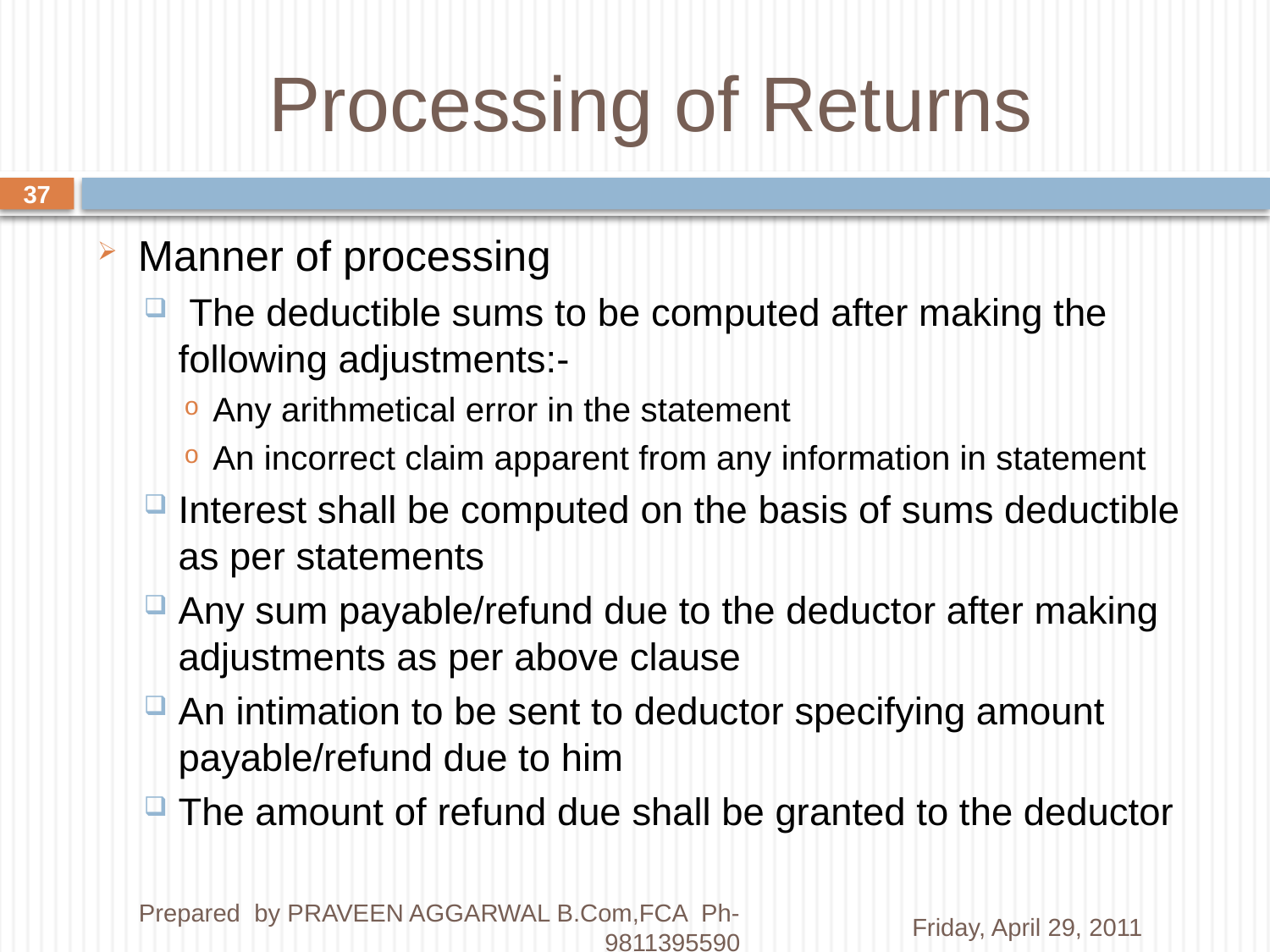

# Processing of Returns
37
Manner of processing
 The deductible sums to be computed after making the following adjustments:-
Any arithmetical error in the statement
An incorrect claim apparent from any information in statement
Interest shall be computed on the basis of sums deductible as per statements
Any sum payable/refund due to the deductor after making adjustments as per above clause
An intimation to be sent to deductor specifying amount payable/refund due to him
The amount of refund due shall be granted to the deductor
Prepared  by PRAVEEN AGGARWAL B.Com,FCA  Ph-9811395590
Friday, April 29, 2011